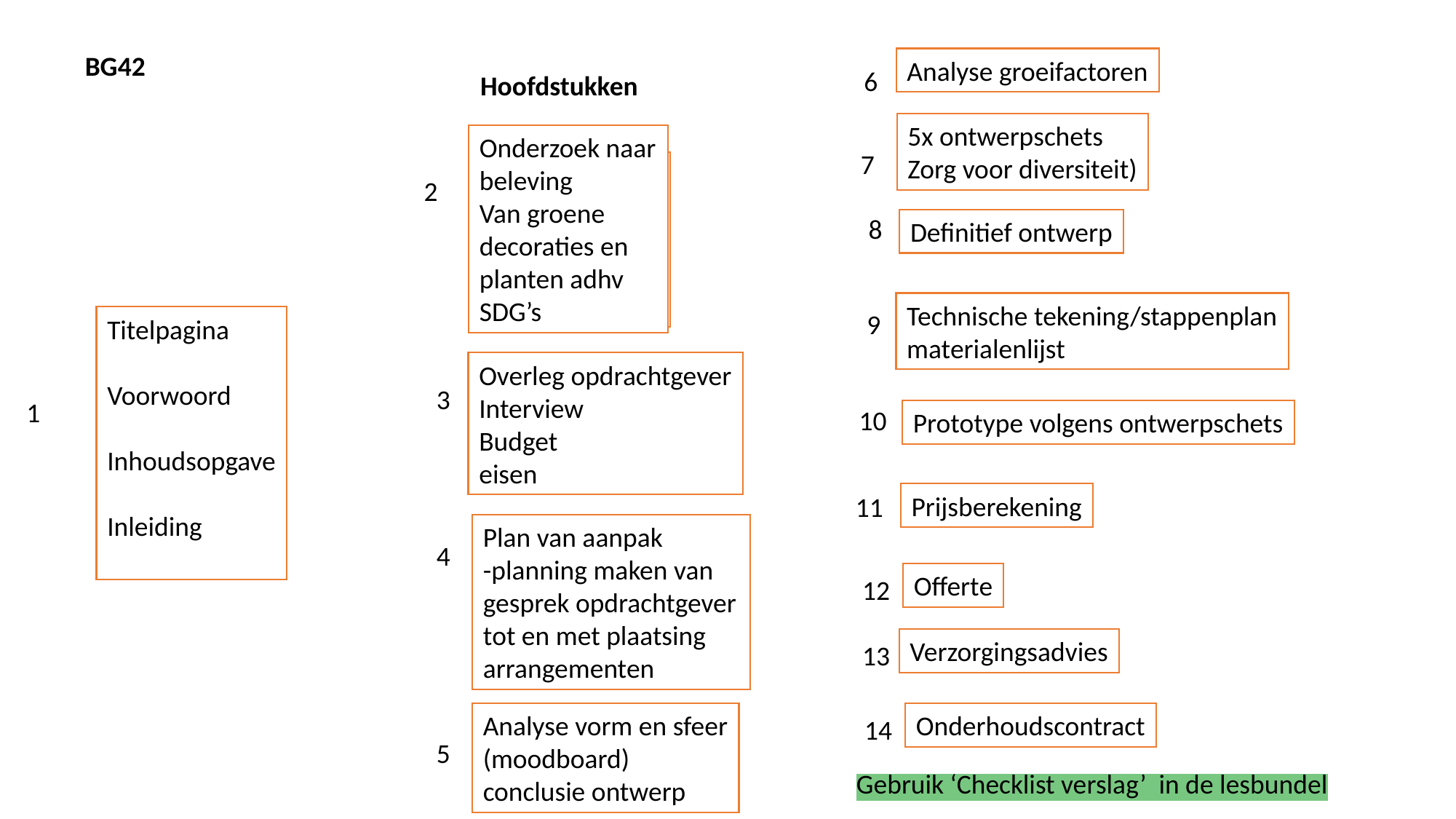

BG42
Analyse groeifactoren
6
Hoofdstukken
5x ontwerpschets
Zorg voor diversiteit)
Onderzoek naar beleving
Van groene decoraties en planten adhv SDG’s
7
Onderzoek naar beleving
Van groene decoraties en planten
2
8
Definitief ontwerp
Technische tekening/stappenplan
materialenlijst
9
Titelpagina

Voorwoord

Inhoudsopgave

Inleiding

Overleg opdrachtgever
Interview
Budget
eisen
3
1
10
Prototype volgens ontwerpschets
Prijsberekening
11
Plan van aanpak
-planning maken van gesprek opdrachtgever
tot en met plaatsing arrangementen
4
Offerte
12
Verzorgingsadvies
13
Analyse vorm en sfeer
(moodboard)
conclusie ontwerp
Onderhoudscontract
14
5
Gebruik ‘Checklist verslag’  in de lesbundel